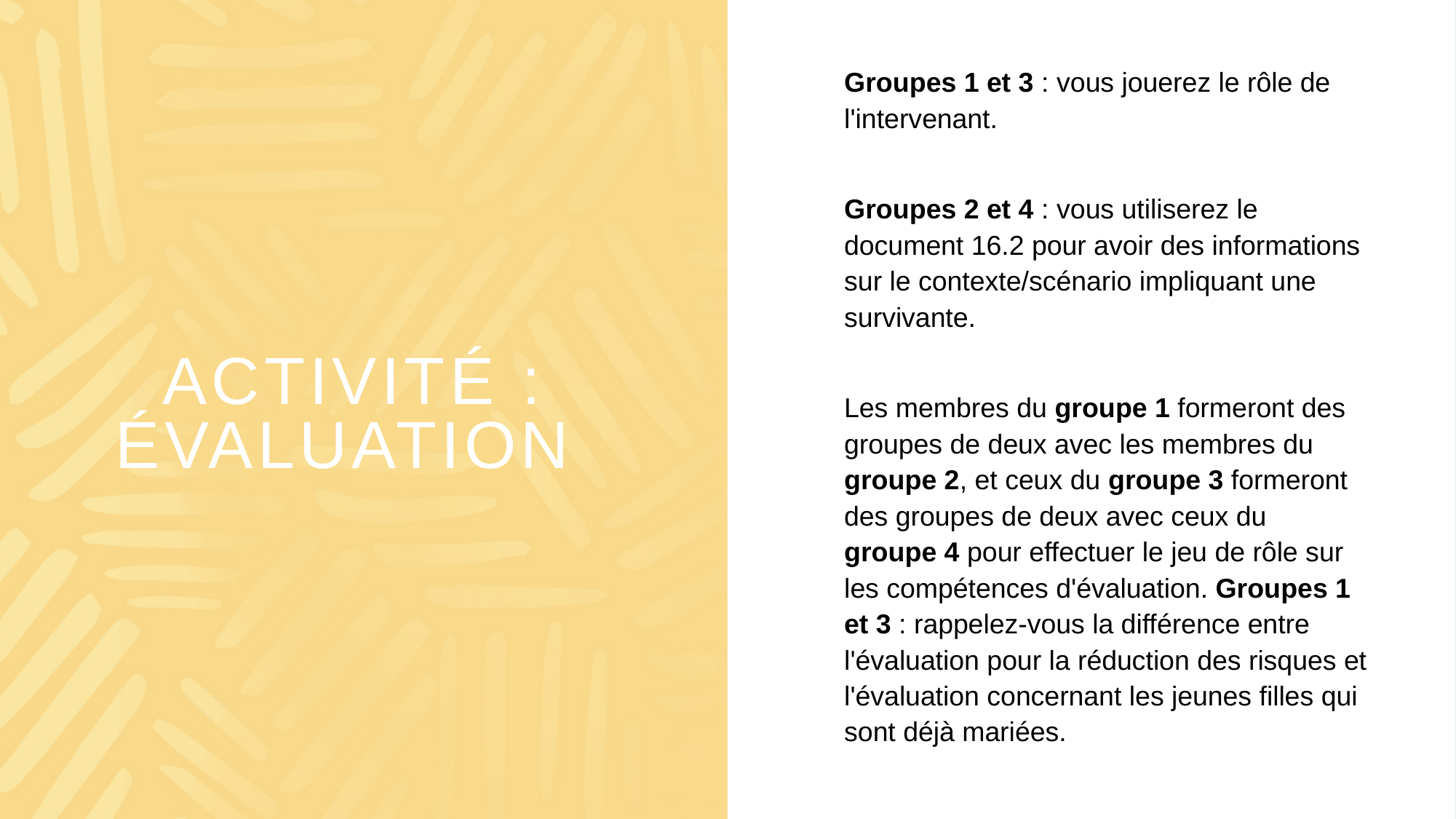

Groupes 1 et 3 : vous jouerez le rôle de l'intervenant.
Groupes 2 et 4 : vous utiliserez le document 16.2 pour avoir des informations sur le contexte/scénario impliquant une survivante.
Les membres du groupe 1 formeront des groupes de deux avec les membres du groupe 2, et ceux du groupe 3 formeront des groupes de deux avec ceux du groupe 4 pour effectuer le jeu de rôle sur les compétences d'évaluation. Groupes 1 et 3 : rappelez-vous la différence entre l'évaluation pour la réduction des risques et l'évaluation concernant les jeunes filles qui sont déjà mariées.
# Activité : Évaluation